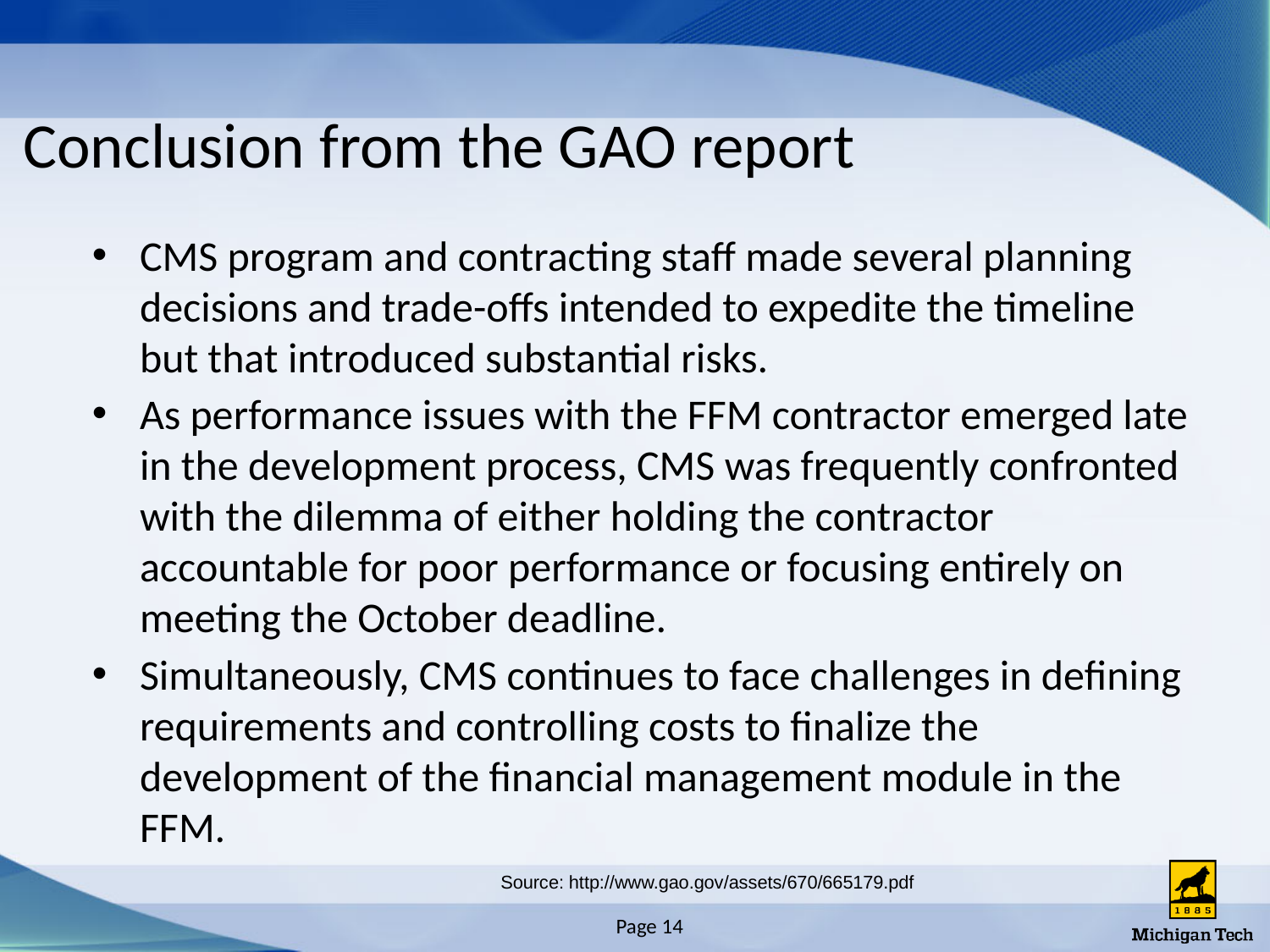

# Conclusion from the GAO report
CMS program and contracting staff made several planning decisions and trade-offs intended to expedite the timeline but that introduced substantial risks.
As performance issues with the FFM contractor emerged late in the development process, CMS was frequently confronted with the dilemma of either holding the contractor accountable for poor performance or focusing entirely on meeting the October deadline.
Simultaneously, CMS continues to face challenges in defining requirements and controlling costs to finalize the development of the financial management module in the FFM.
Source: http://www.gao.gov/assets/670/665179.pdf